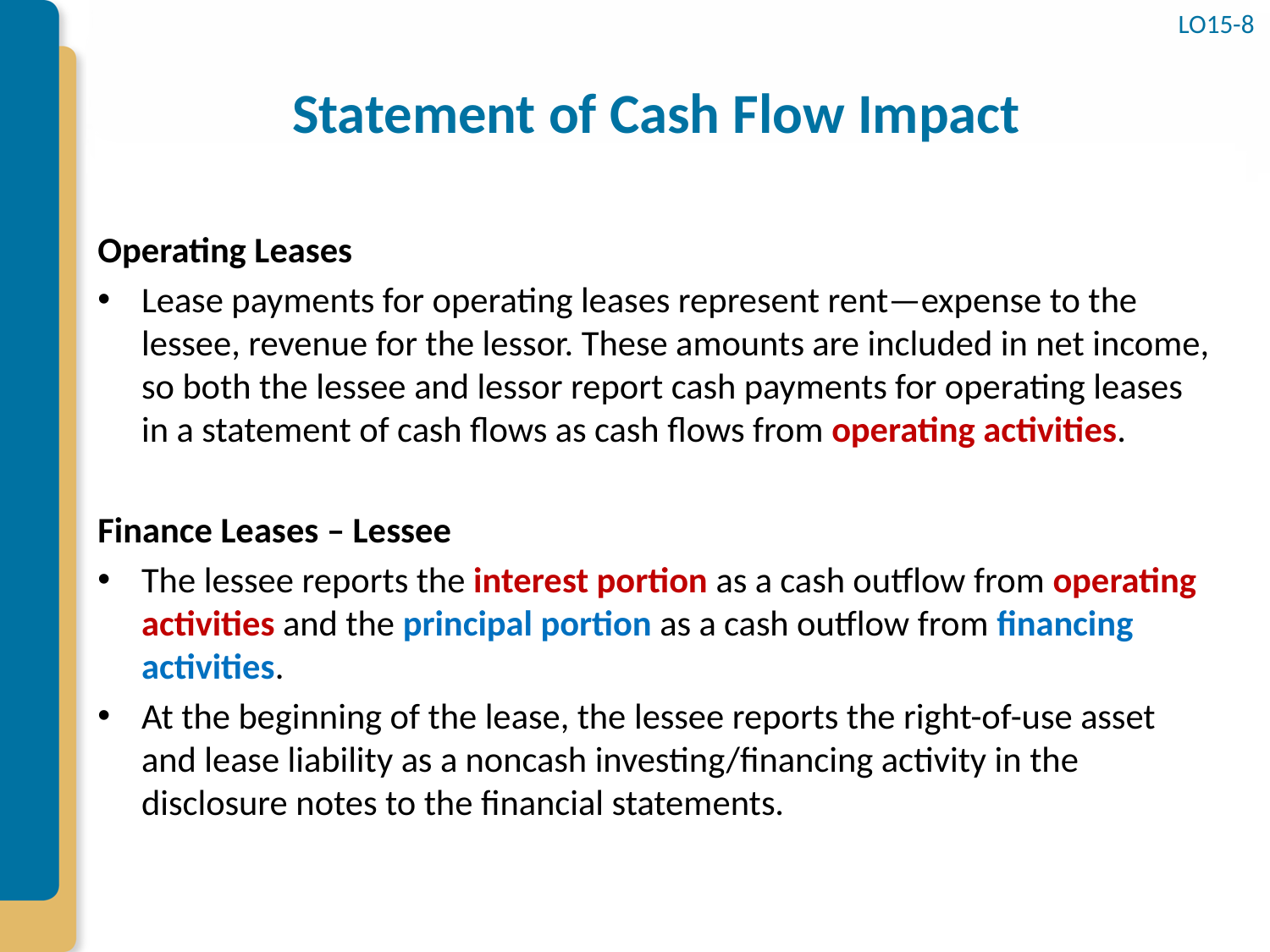

LO15-8
# Statement of Cash Flow Impact
Operating Leases
Lease payments for operating leases represent rent—expense to the lessee, revenue for the lessor. These amounts are included in net income, so both the lessee and lessor report cash payments for operating leases in a statement of cash flows as cash flows from operating activities.

Finance Leases – Lessee
The lessee reports the interest portion as a cash outflow from operating activities and the principal portion as a cash outflow from financing activities.
At the beginning of the lease, the lessee reports the right-of-use asset and lease liability as a noncash investing/financing activity in the disclosure notes to the financial statements.